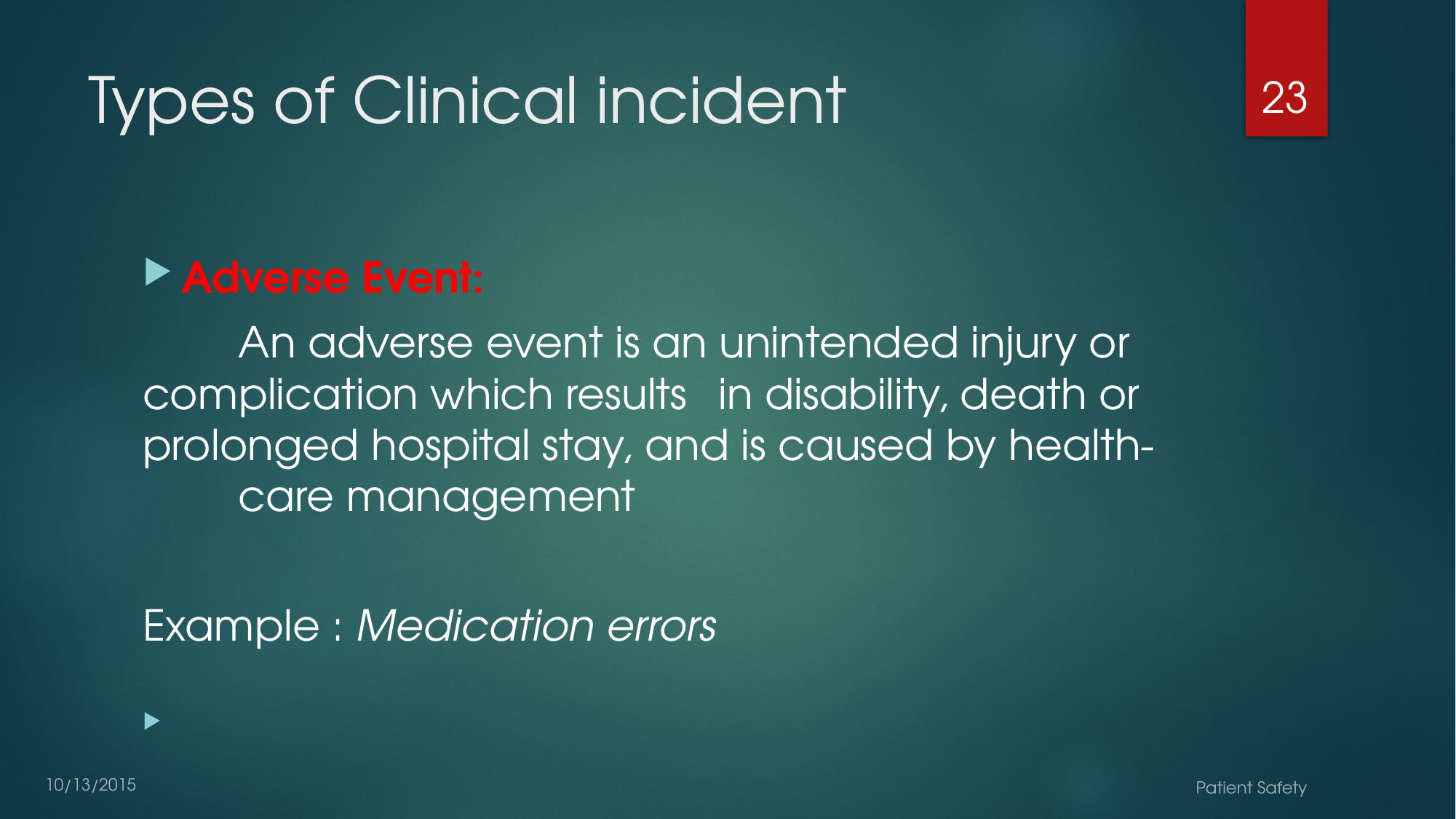

23
# Types of Clinical incident
Adverse Event:
	An adverse event is an unintended injury or complication which results 	in disability, death or prolonged hospital stay, and is caused by health-	care management

Example : Medication errors

10/13/2015
Patient Safety